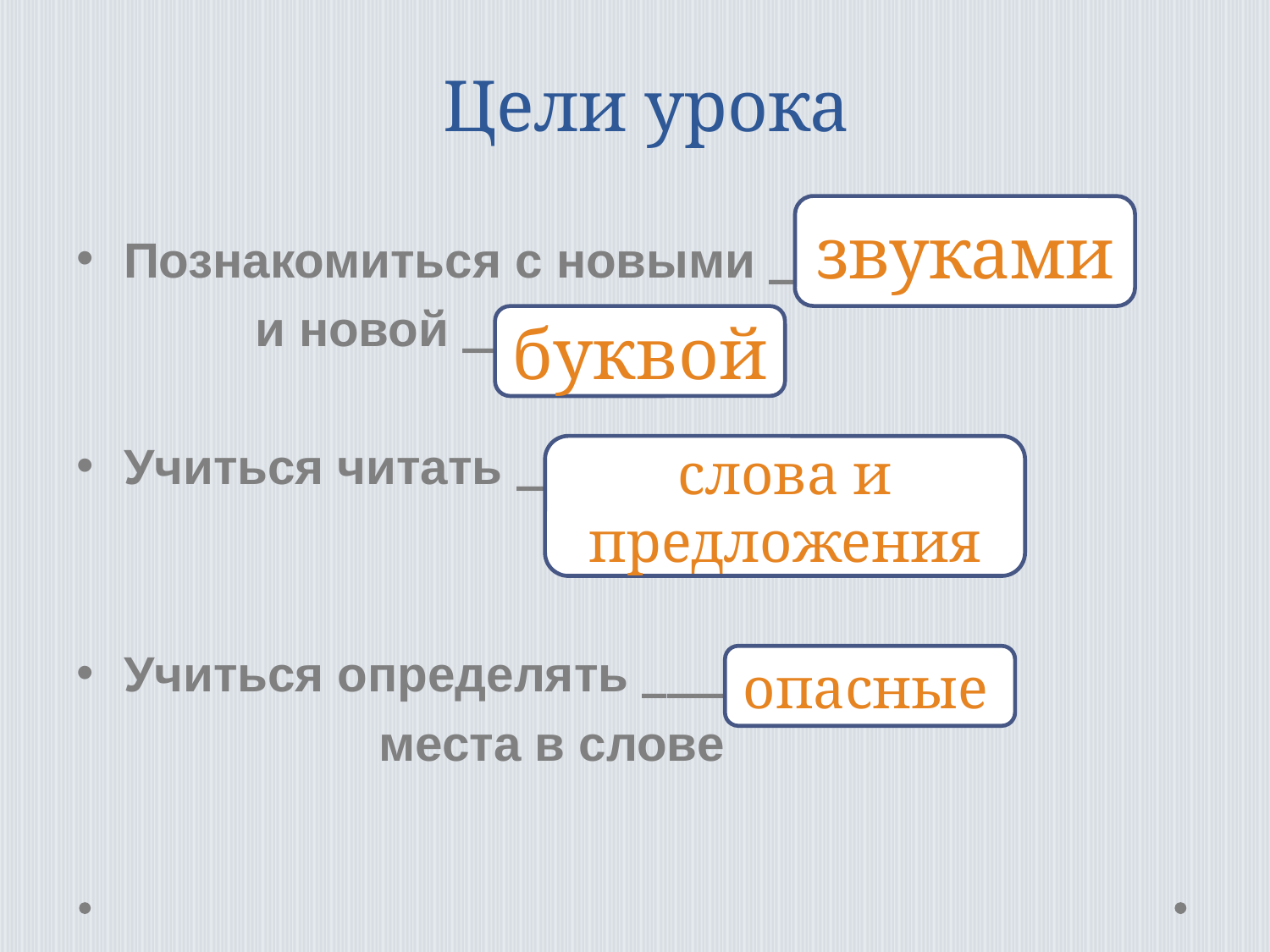

# Цели урока
звуками
Познакомиться с новыми _____________
             и новой _____________

Учиться читать ____________

Учиться определять ______________
                      места в слове
буквой
слова и предложения
опасные